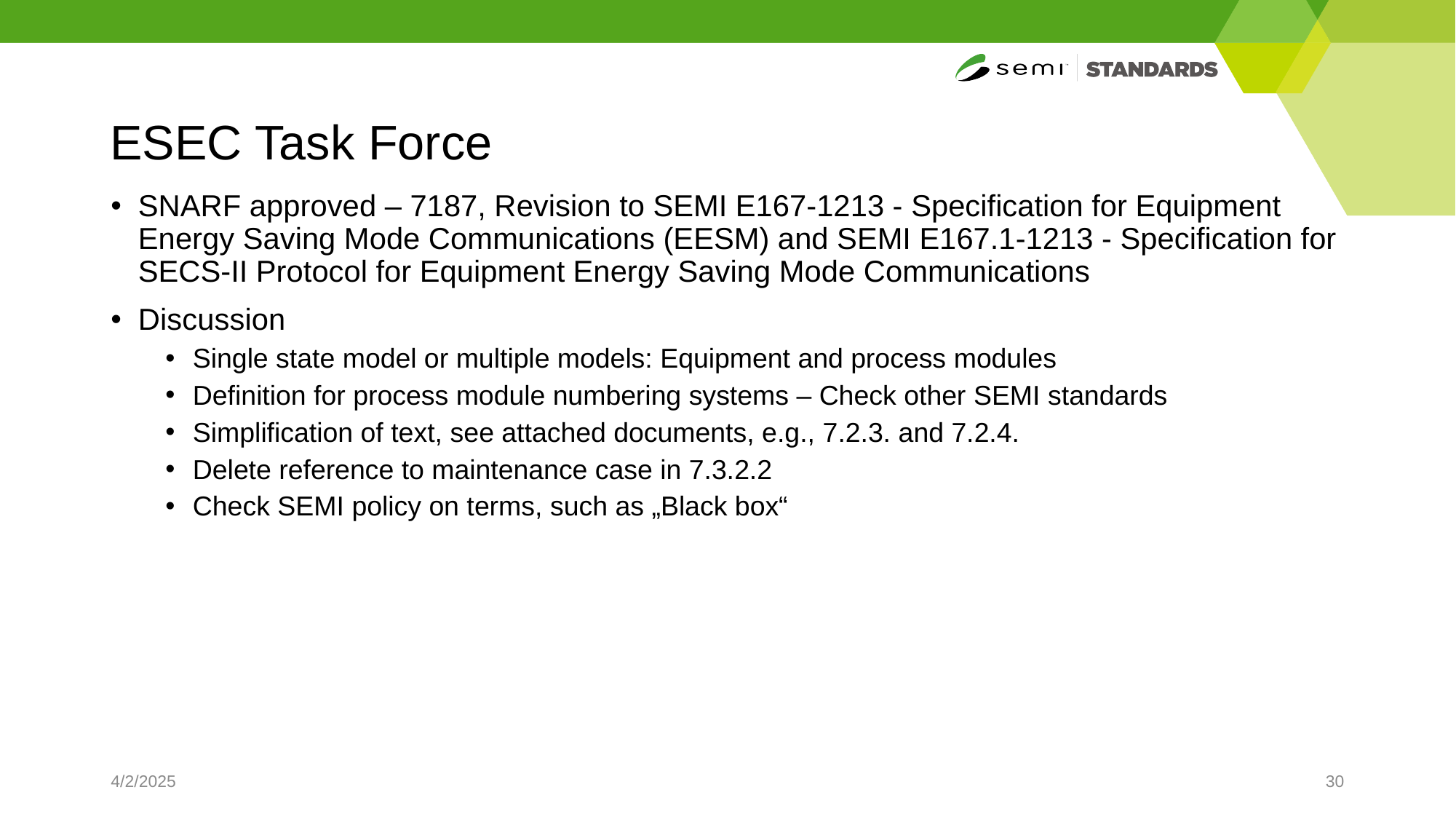

# ESEC Task Force
SNARF approved – 7187, Revision to SEMI E167-1213 - Specification for Equipment Energy Saving Mode Communications (EESM) and SEMI E167.1-1213 - Specification for SECS-II Protocol for Equipment Energy Saving Mode Communications
Discussion
Single state model or multiple models: Equipment and process modules
Definition for process module numbering systems – Check other SEMI standards
Simplification of text, see attached documents, e.g., 7.2.3. and 7.2.4.
Delete reference to maintenance case in 7.3.2.2
Check SEMI policy on terms, such as „Black box“

4/2/2025

30